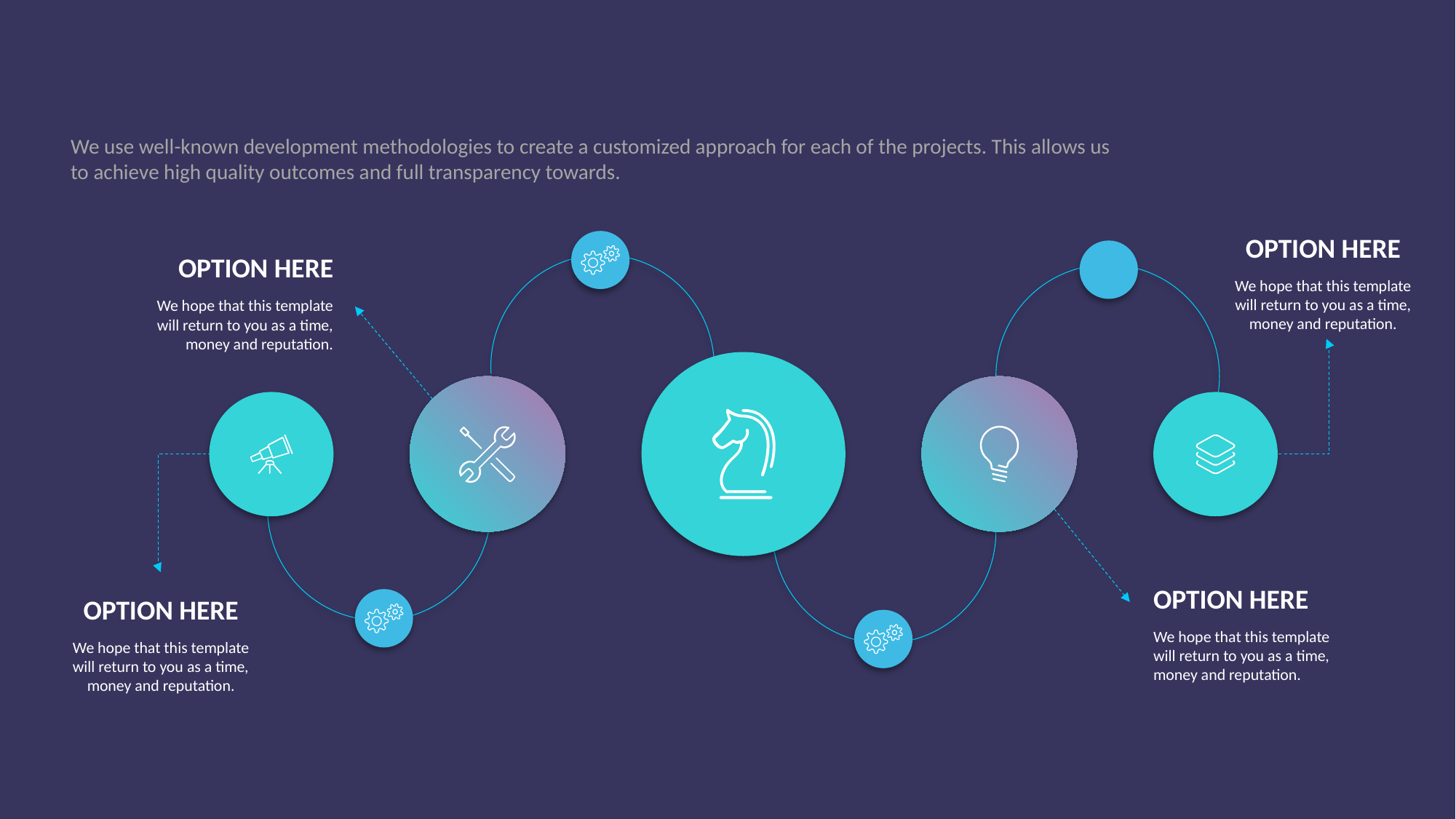

We use well-known development methodologies to create a customized approach for each of the projects. This allows us to achieve high quality outcomes and full transparency towards.
OPTION HERE
We hope that this template will return to you as a time, money and reputation.

OPTION HERE
We hope that this template will return to you as a time, money and reputation.

OPTION HERE
We hope that this template will return to you as a time, money and reputation.
OPTION HERE
We hope that this template will return to you as a time, money and reputation.